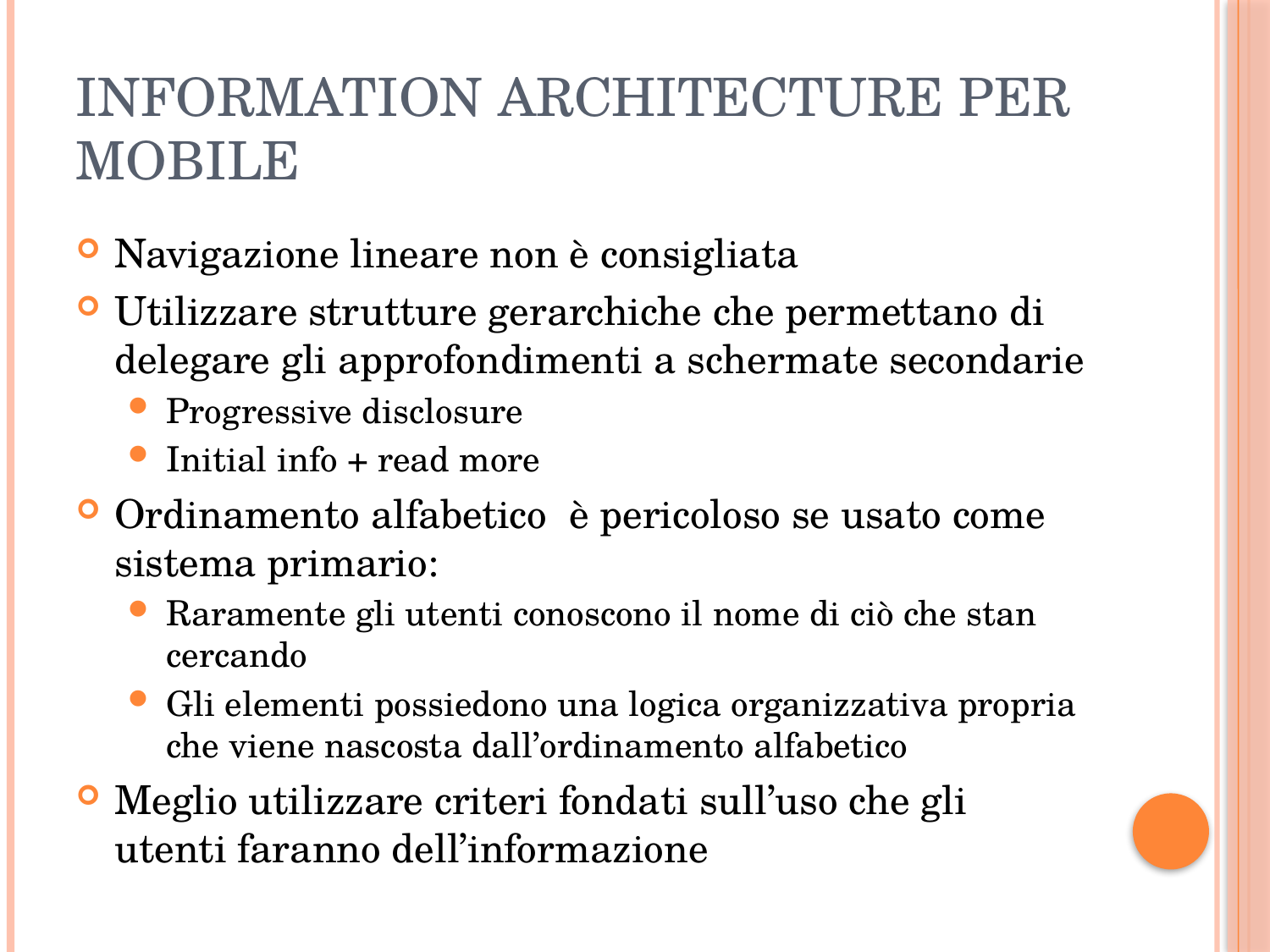

# Information architecture per mobile
Navigazione lineare non è consigliata
Utilizzare strutture gerarchiche che permettano di delegare gli approfondimenti a schermate secondarie
Progressive disclosure
Initial info + read more
Ordinamento alfabetico  è pericoloso se usato come sistema primario:
Raramente gli utenti conoscono il nome di ciò che stan cercando
Gli elementi possiedono una logica organizzativa propria che viene nascosta dall’ordinamento alfabetico
Meglio utilizzare criteri fondati sull’uso che gli utenti faranno dell’informazione